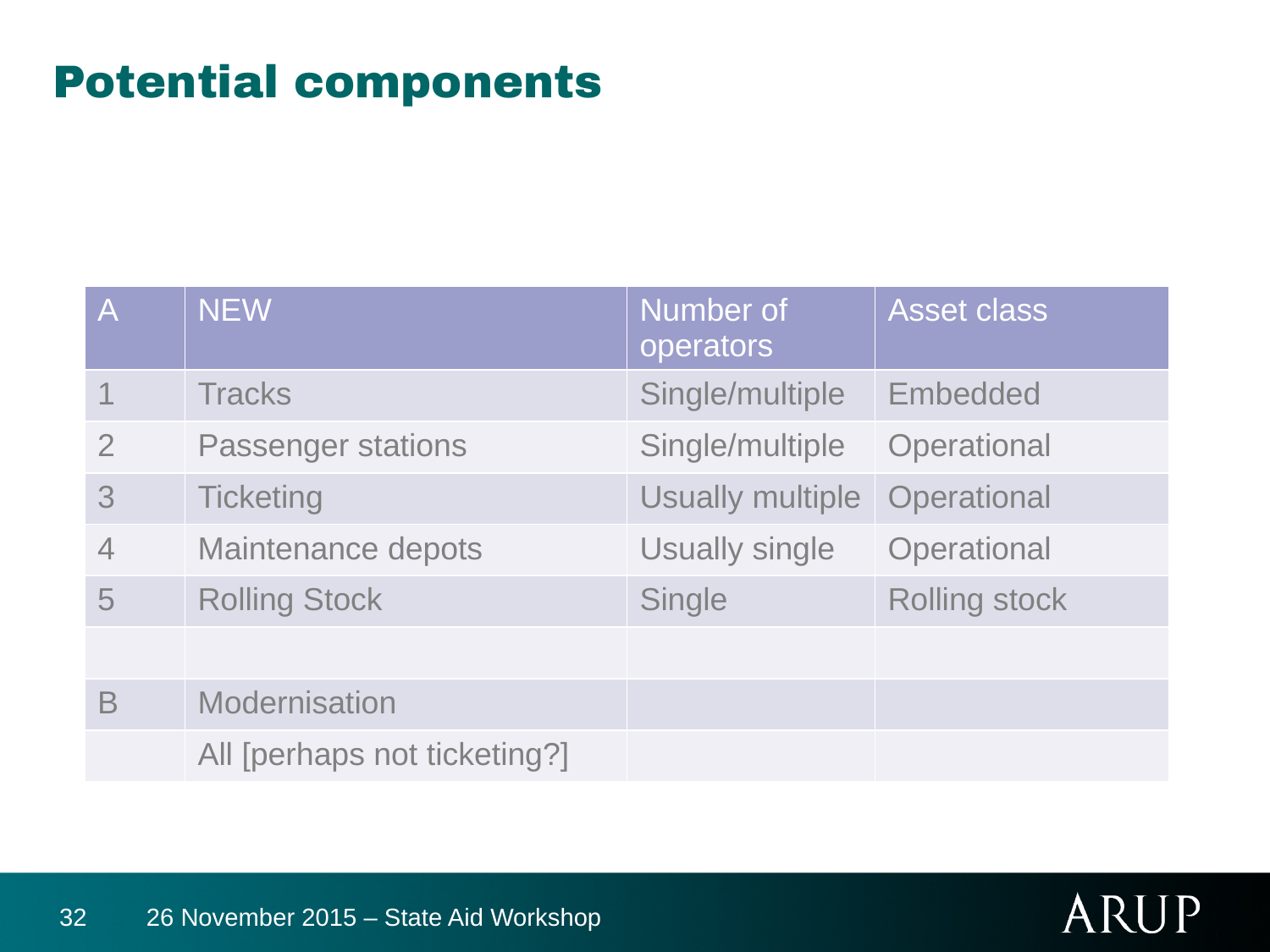

# Potential components
| A | NEW | Number of operators | Asset class |
| --- | --- | --- | --- |
| 1 | Tracks | Single/multiple | Embedded |
| 2 | Passenger stations | Single/multiple | Operational |
| 3 | Ticketing | Usually multiple | Operational |
| 4 | Maintenance depots | Usually single | Operational |
| 5 | Rolling Stock | Single | Rolling stock |
|  |  |  |  |
| B | Modernisation |  |  |
|  | All [perhaps not ticketing?] |  |  |
32
26 November 2015 – State Aid Workshop